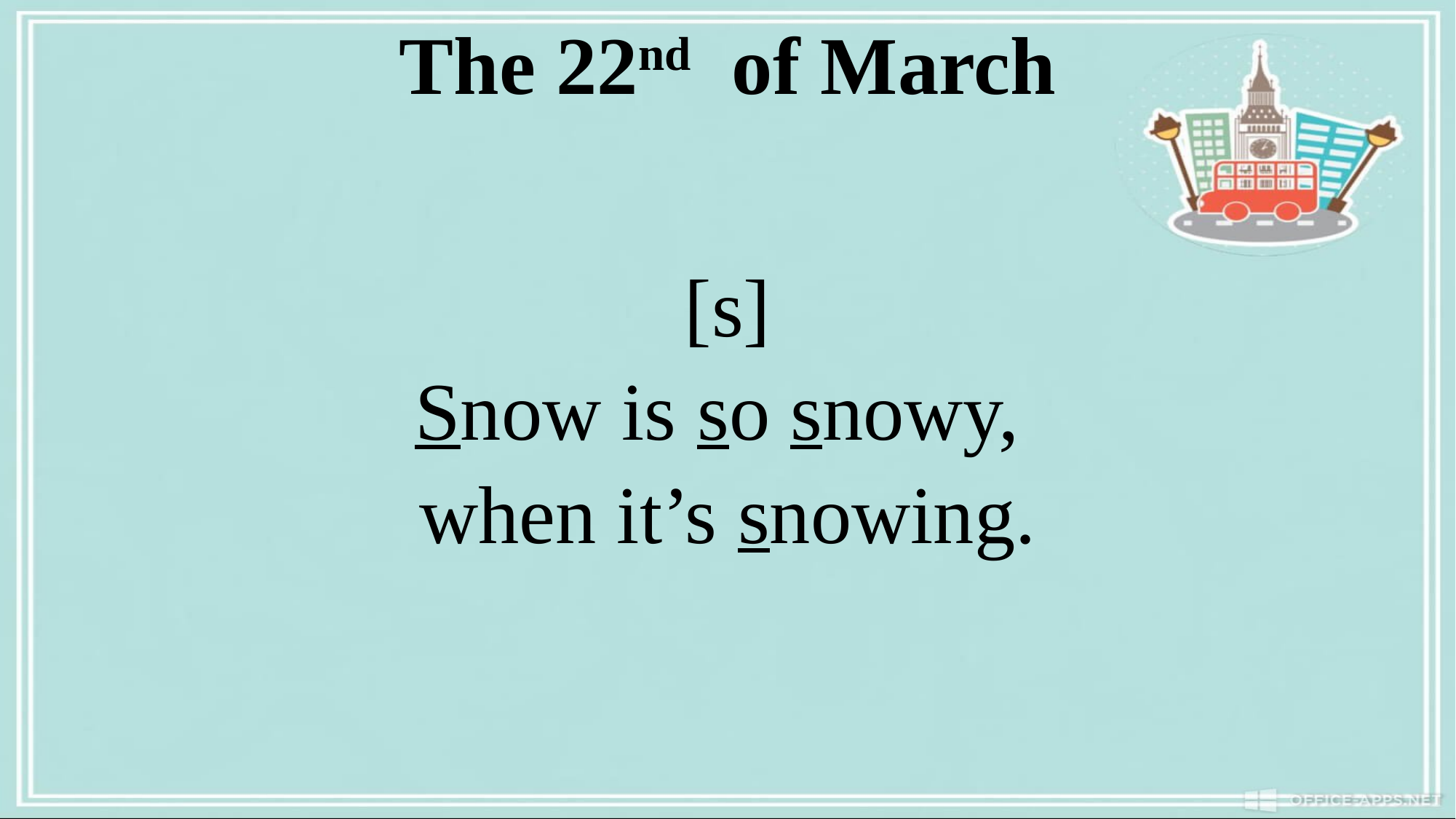

# The 22nd  of March
[s]
Snow is so snowy,
when it’s snowing.